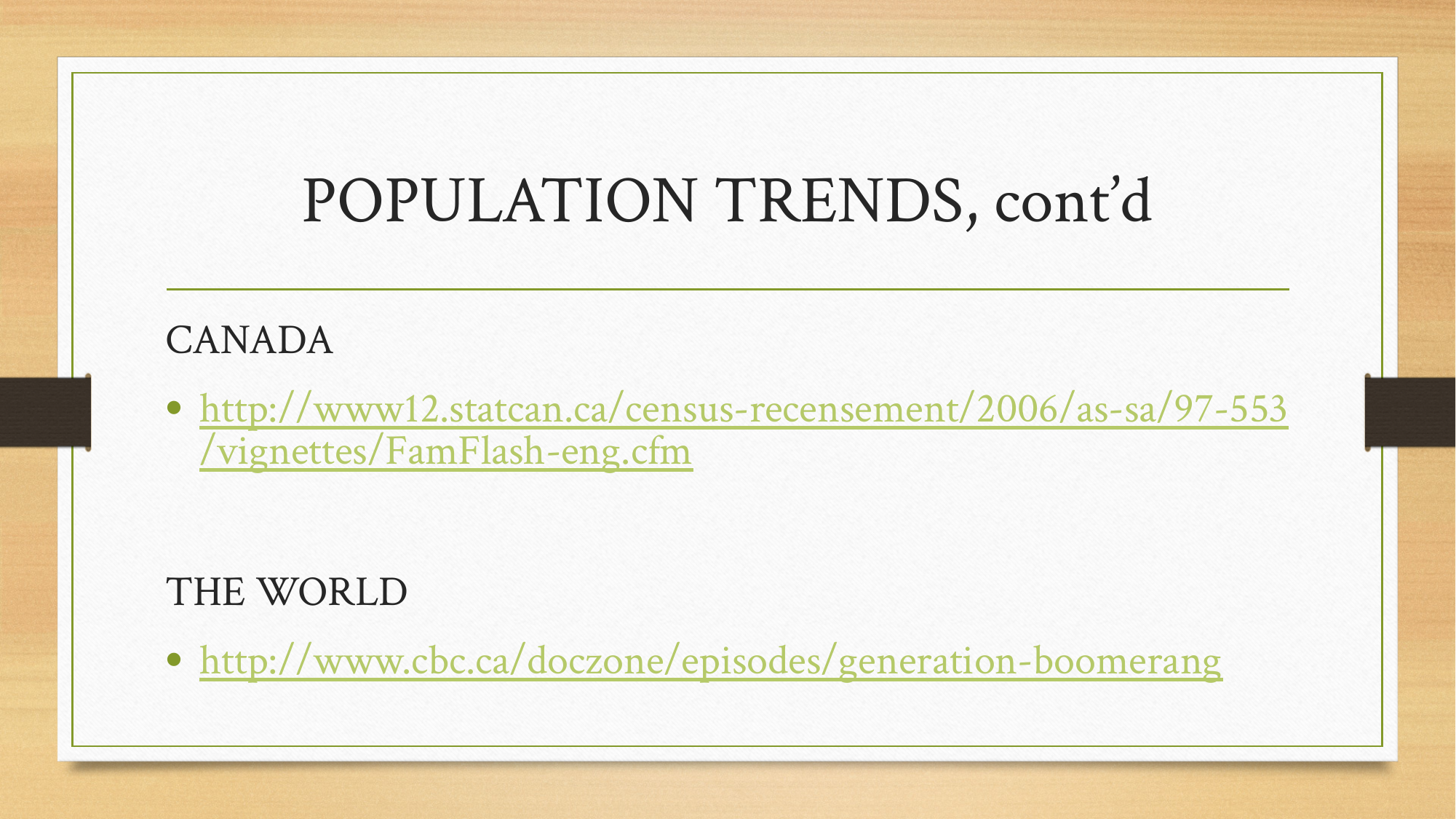

# POPULATION TRENDS, cont’d
CANADA
http://www12.statcan.ca/census-recensement/2006/as-sa/97-553/vignettes/FamFlash-eng.cfm

THE WORLD
http://www.cbc.ca/doczone/episodes/generation-boomerang